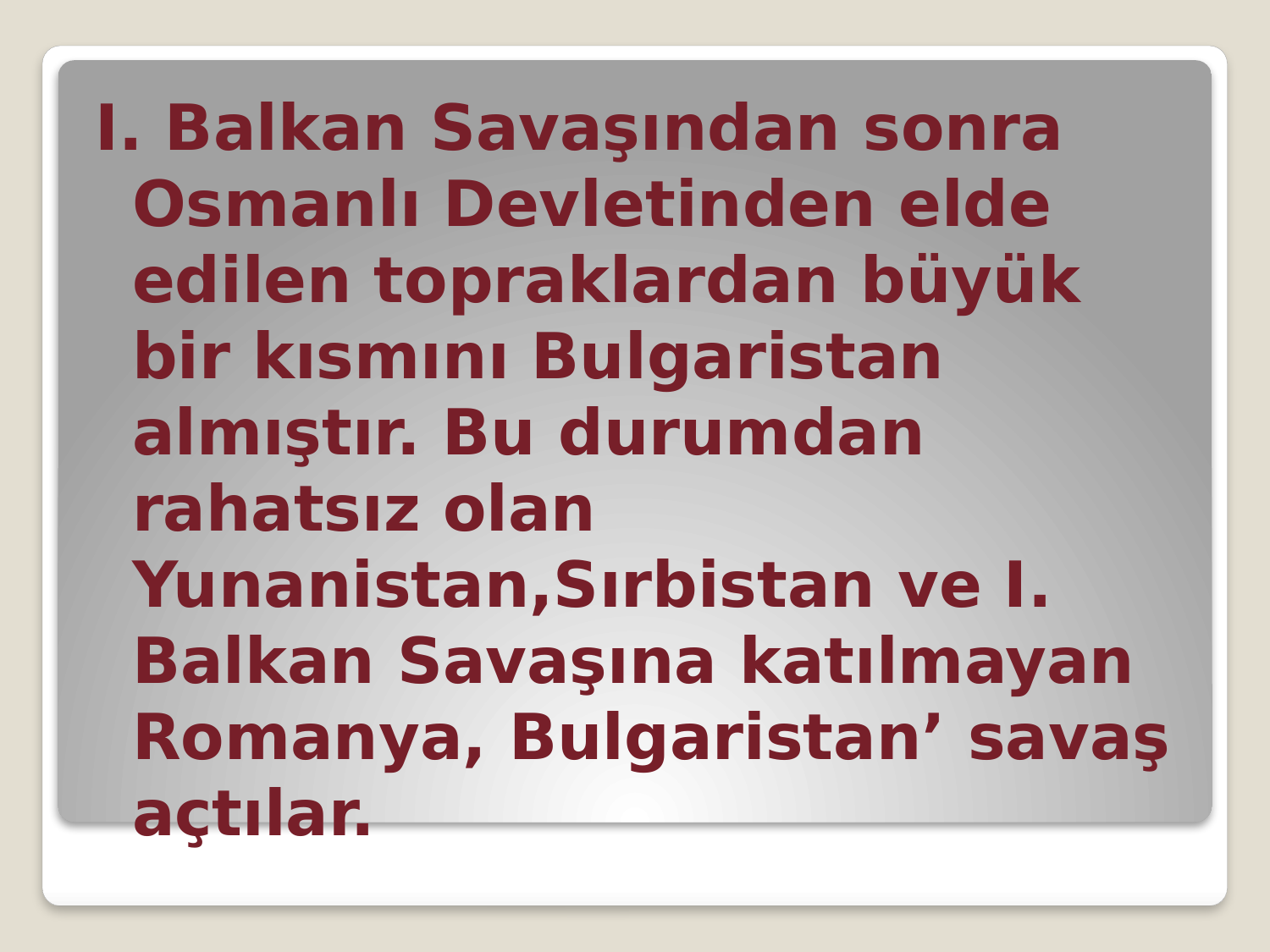

I. Balkan Savaşından sonra Osmanlı Devletinden elde edilen topraklardan büyük bir kısmını Bulgaristan almıştır. Bu durumdan rahatsız olan Yunanistan,Sırbistan ve I. Balkan Savaşına katılmayan Romanya, Bulgaristan’ savaş açtılar.